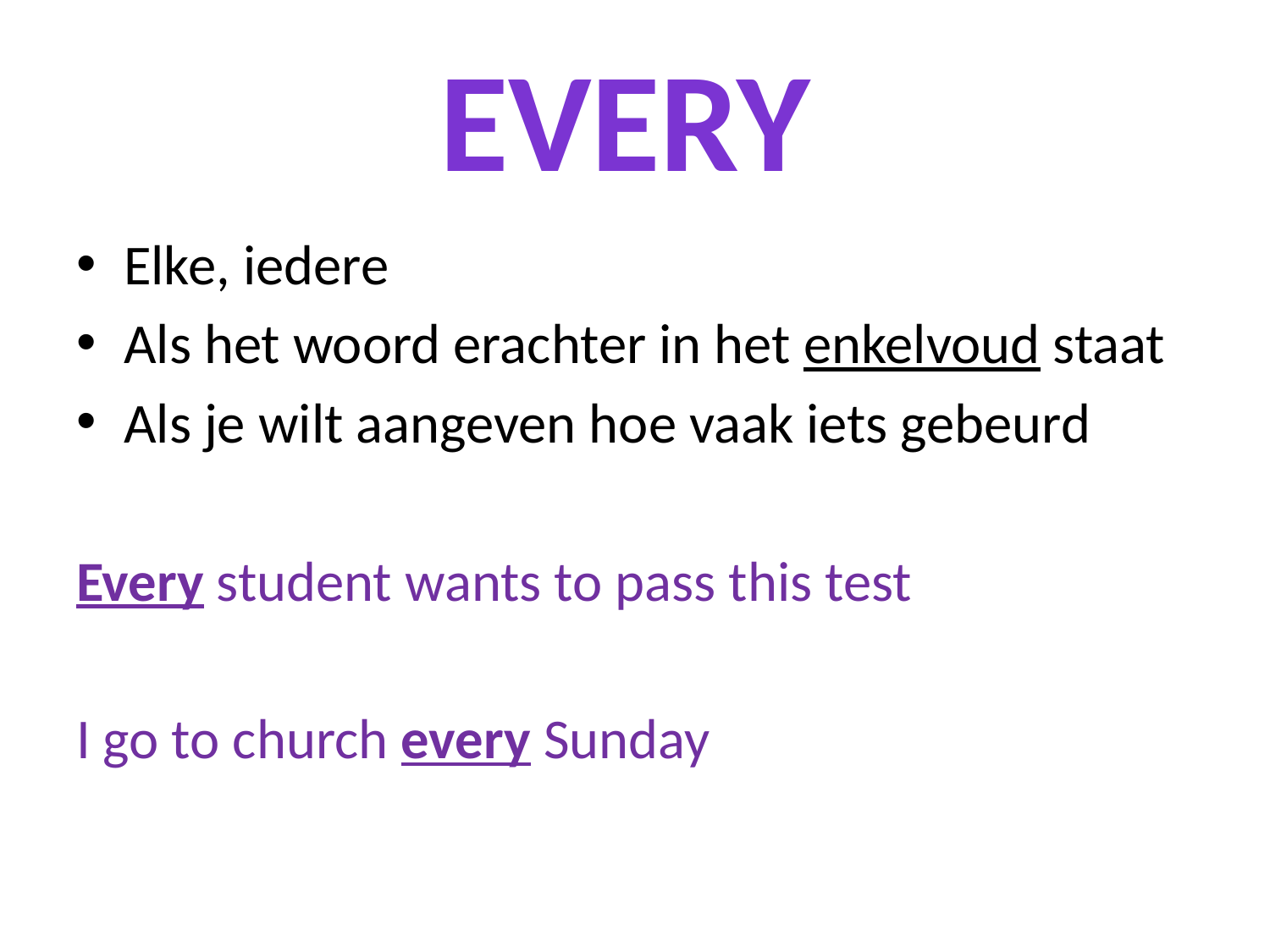

Every
Elke, iedere
Als het woord erachter in het enkelvoud staat
Als je wilt aangeven hoe vaak iets gebeurd

Every student wants to pass this test

I go to church every Sunday